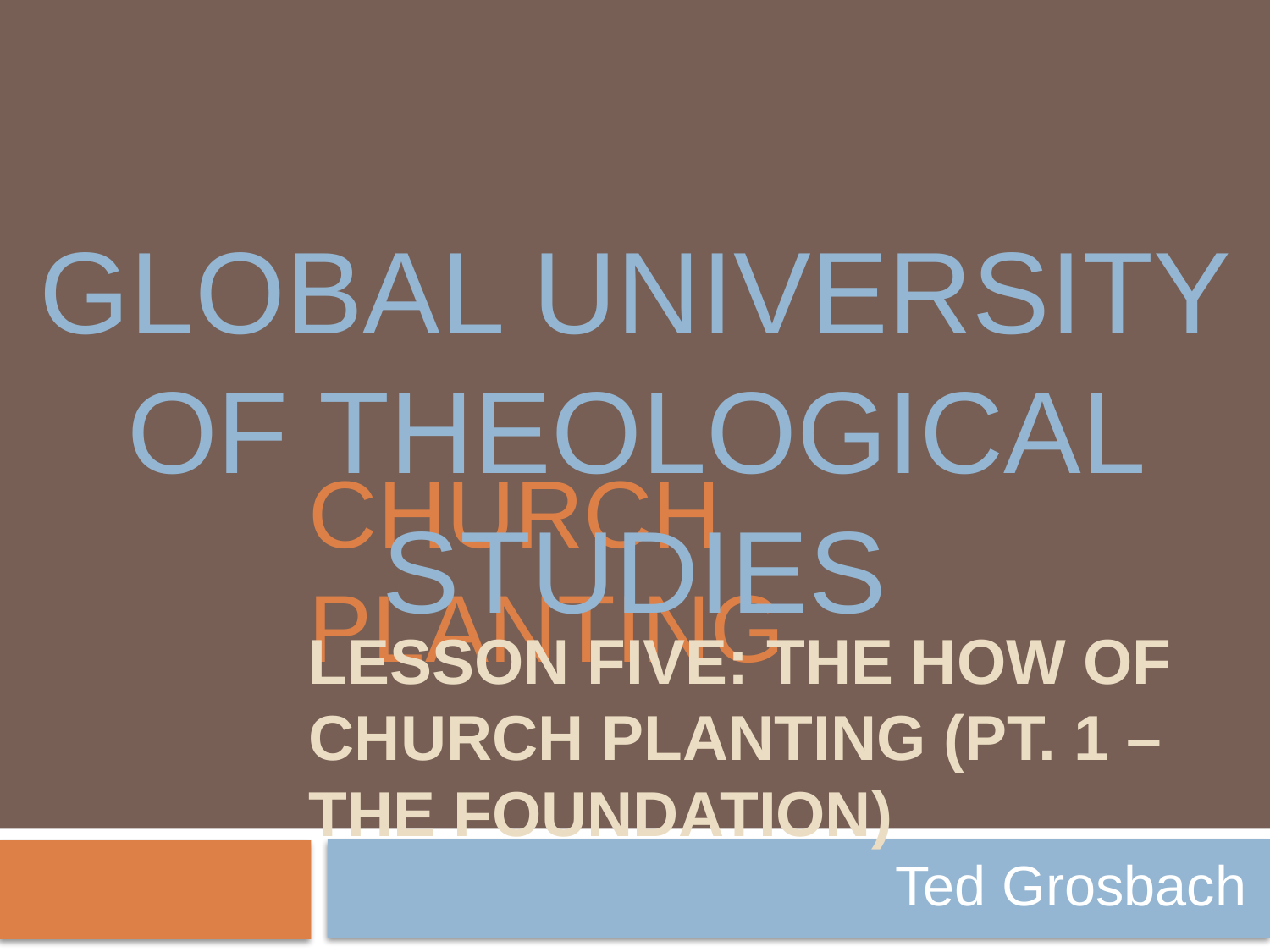

GLOBAL UNIVERSITY OF THEOLOGICAL STUDIES
# Church Planting
Lesson Five: The How Of Church Planting (Pt. 1 – The Foundation)
Ted Grosbach